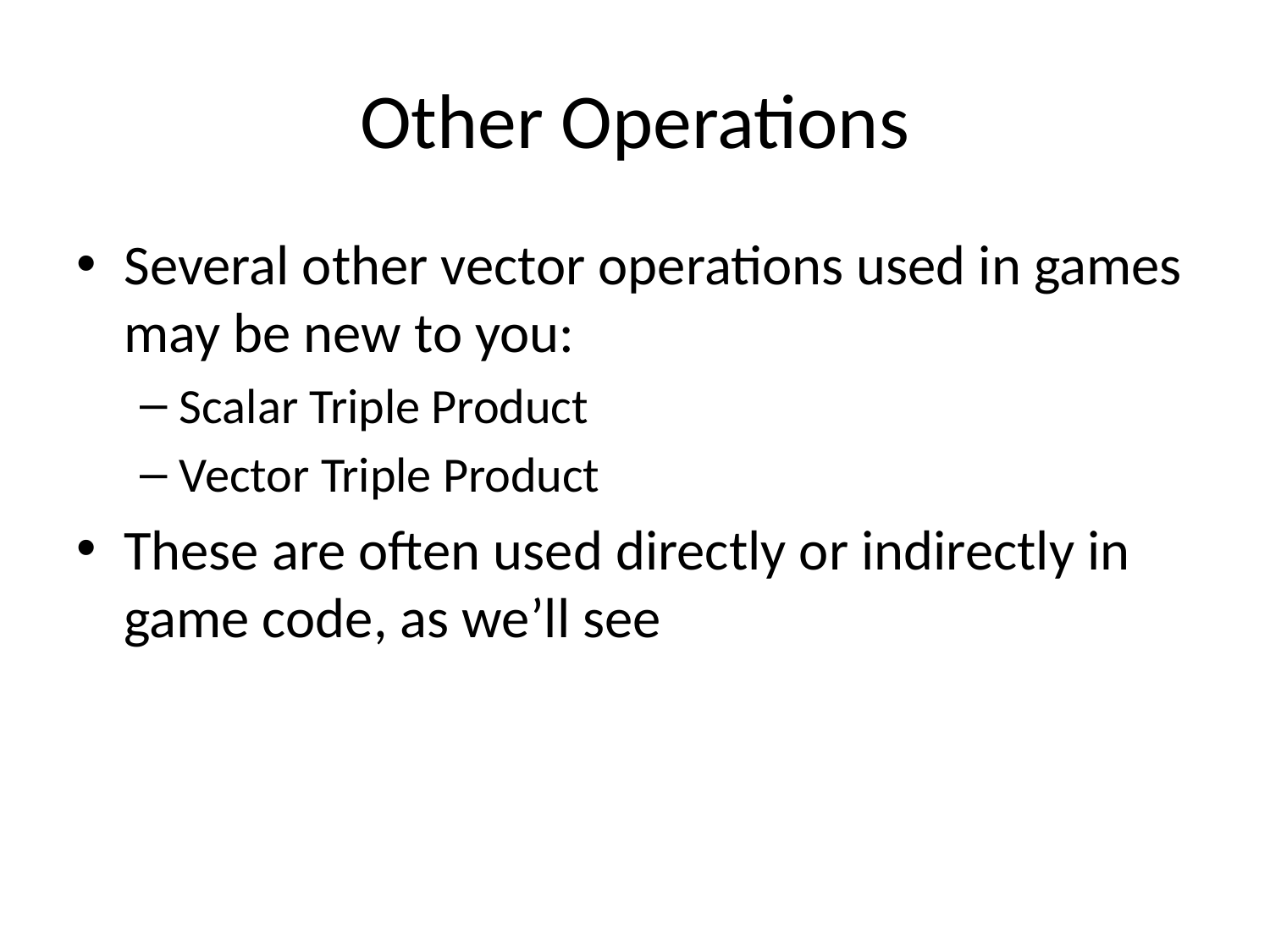

# Other Operations
Several other vector operations used in games may be new to you:
Scalar Triple Product
Vector Triple Product
These are often used directly or indirectly in game code, as we’ll see